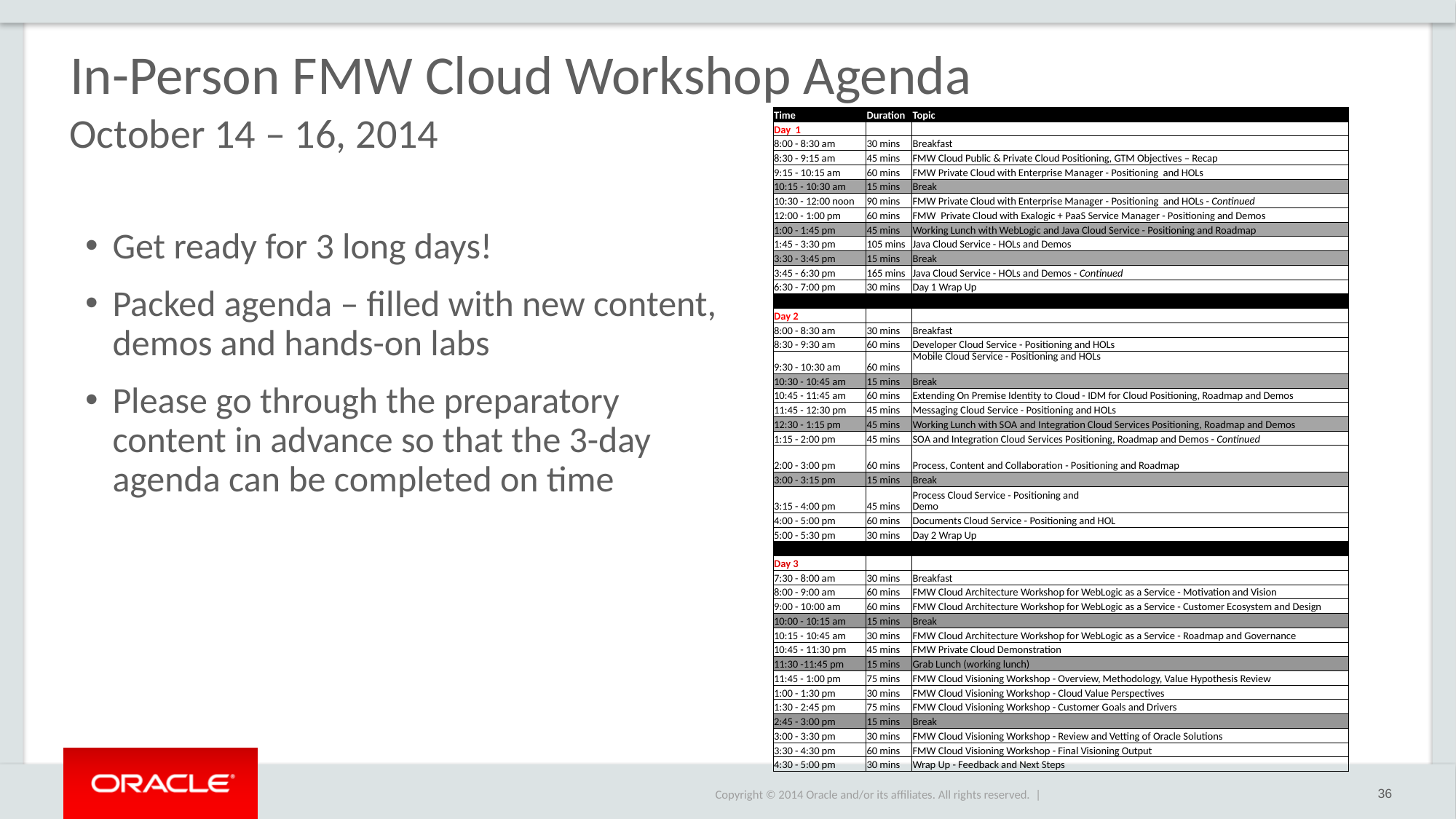

In-Person FMW Cloud Workshop Agenda
| Time | Duration | Topic |
| --- | --- | --- |
| Day 1 |  |  |
| 8:00 - 8:30 am | 30 mins | Breakfast |
| 8:30 - 9:15 am | 45 mins | FMW Cloud Public & Private Cloud Positioning, GTM Objectives – Recap |
| 9:15 - 10:15 am | 60 mins | FMW Private Cloud with Enterprise Manager - Positioning and HOLs |
| 10:15 - 10:30 am | 15 mins | Break |
| 10:30 - 12:00 noon | 90 mins | FMW Private Cloud with Enterprise Manager - Positioning and HOLs - Continued |
| 12:00 - 1:00 pm | 60 mins | FMW Private Cloud with Exalogic + PaaS Service Manager - Positioning and Demos |
| 1:00 - 1:45 pm | 45 mins | Working Lunch with WebLogic and Java Cloud Service - Positioning and Roadmap |
| 1:45 - 3:30 pm | 105 mins | Java Cloud Service - HOLs and Demos |
| 3:30 - 3:45 pm | 15 mins | Break |
| 3:45 - 6:30 pm | 165 mins | Java Cloud Service - HOLs and Demos - Continued |
| 6:30 - 7:00 pm | 30 mins | Day 1 Wrap Up |
|  |  |  |
| Day 2 |  |  |
| 8:00 - 8:30 am | 30 mins | Breakfast |
| 8:30 - 9:30 am | 60 mins | Developer Cloud Service - Positioning and HOLs |
| 9:30 - 10:30 am | 60 mins | Mobile Cloud Service - Positioning and HOLs |
| 10:30 - 10:45 am | 15 mins | Break |
| 10:45 - 11:45 am | 60 mins | Extending On Premise Identity to Cloud - IDM for Cloud Positioning, Roadmap and Demos |
| 11:45 - 12:30 pm | 45 mins | Messaging Cloud Service - Positioning and HOLs |
| 12:30 - 1:15 pm | 45 mins | Working Lunch with SOA and Integration Cloud Services Positioning, Roadmap and Demos |
| 1:15 - 2:00 pm | 45 mins | SOA and Integration Cloud Services Positioning, Roadmap and Demos - Continued |
| 2:00 - 3:00 pm | 60 mins | Process, Content and Collaboration - Positioning and Roadmap |
| 3:00 - 3:15 pm | 15 mins | Break |
| 3:15 - 4:00 pm | 45 mins | Process Cloud Service - Positioning and Demo |
| 4:00 - 5:00 pm | 60 mins | Documents Cloud Service - Positioning and HOL |
| 5:00 - 5:30 pm | 30 mins | Day 2 Wrap Up |
|  |  |  |
| Day 3 |  |  |
| 7:30 - 8:00 am | 30 mins | Breakfast |
| 8:00 - 9:00 am | 60 mins | FMW Cloud Architecture Workshop for WebLogic as a Service - Motivation and Vision |
| 9:00 - 10:00 am | 60 mins | FMW Cloud Architecture Workshop for WebLogic as a Service - Customer Ecosystem and Design |
| 10:00 - 10:15 am | 15 mins | Break |
| 10:15 - 10:45 am | 30 mins | FMW Cloud Architecture Workshop for WebLogic as a Service - Roadmap and Governance |
| 10:45 - 11:30 pm | 45 mins | FMW Private Cloud Demonstration |
| 11:30 -11:45 pm | 15 mins | Grab Lunch (working lunch) |
| 11:45 - 1:00 pm | 75 mins | FMW Cloud Visioning Workshop - Overview, Methodology, Value Hypothesis Review |
| 1:00 - 1:30 pm | 30 mins | FMW Cloud Visioning Workshop - Cloud Value Perspectives |
| 1:30 - 2:45 pm | 75 mins | FMW Cloud Visioning Workshop - Customer Goals and Drivers |
| 2:45 - 3:00 pm | 15 mins | Break |
| 3:00 - 3:30 pm | 30 mins | FMW Cloud Visioning Workshop - Review and Vetting of Oracle Solutions |
| 3:30 - 4:30 pm | 60 mins | FMW Cloud Visioning Workshop - Final Visioning Output |
| 4:30 - 5:00 pm | 30 mins | Wrap Up - Feedback and Next Steps |
October 14 – 16, 2014
Get ready for 3 long days!
Packed agenda – filled with new content, demos and hands-on labs
Please go through the preparatory content in advance so that the 3-day agenda can be completed on time

36